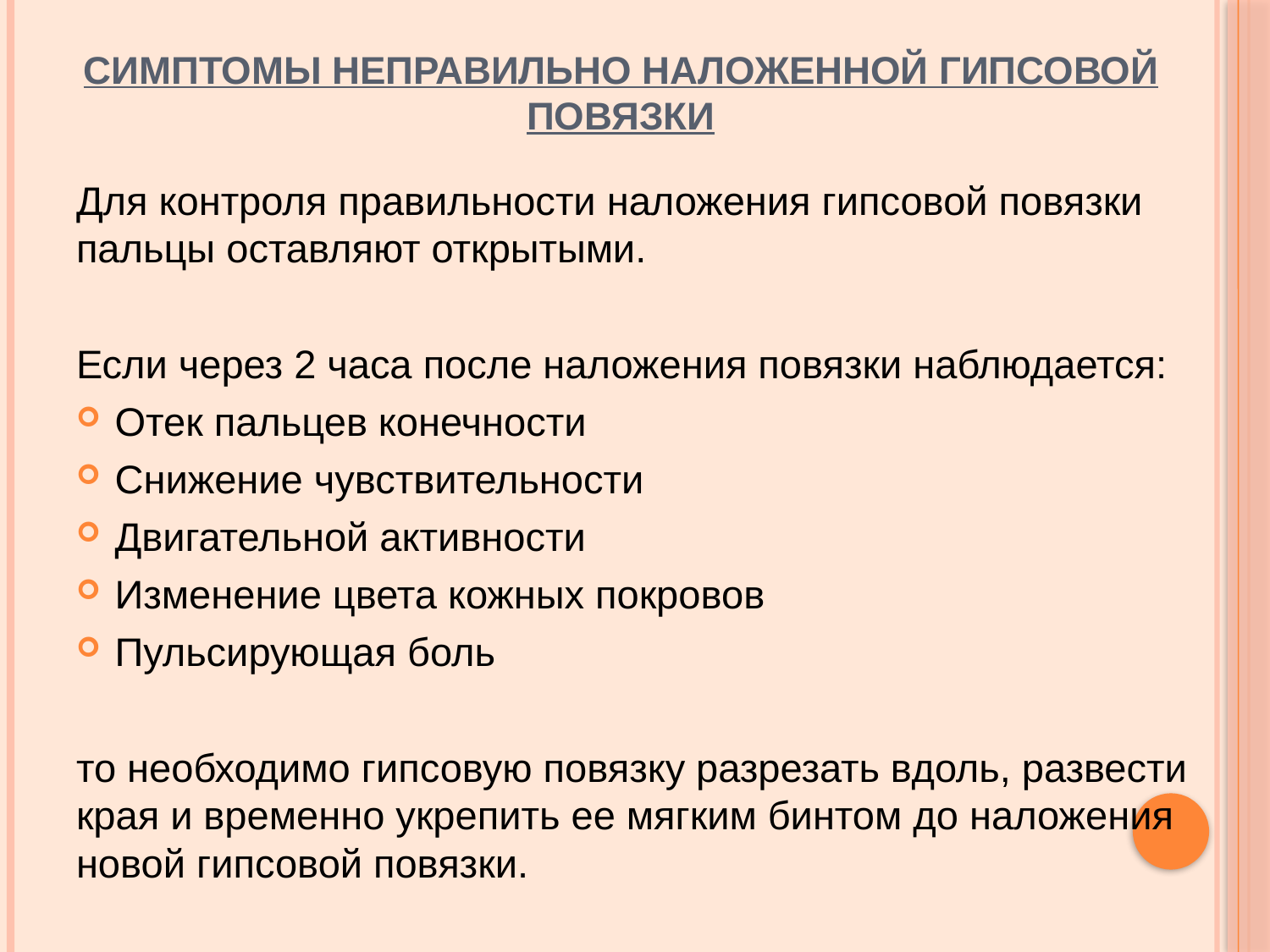

# Симптомы неправильно наложенной гипсовой повязки
Для контроля правильности наложения гипсовой повязки пальцы оставляют открытыми.

Если через 2 часа после наложения повязки наблюдается:
Отек пальцев конечности
Снижение чувствительности
Двигательной активности
Изменение цвета кожных покровов
Пульсирующая боль

то необходимо гипсовую повязку разрезать вдоль, развести края и временно укрепить ее мягким бинтом до наложения новой гипсовой повязки.